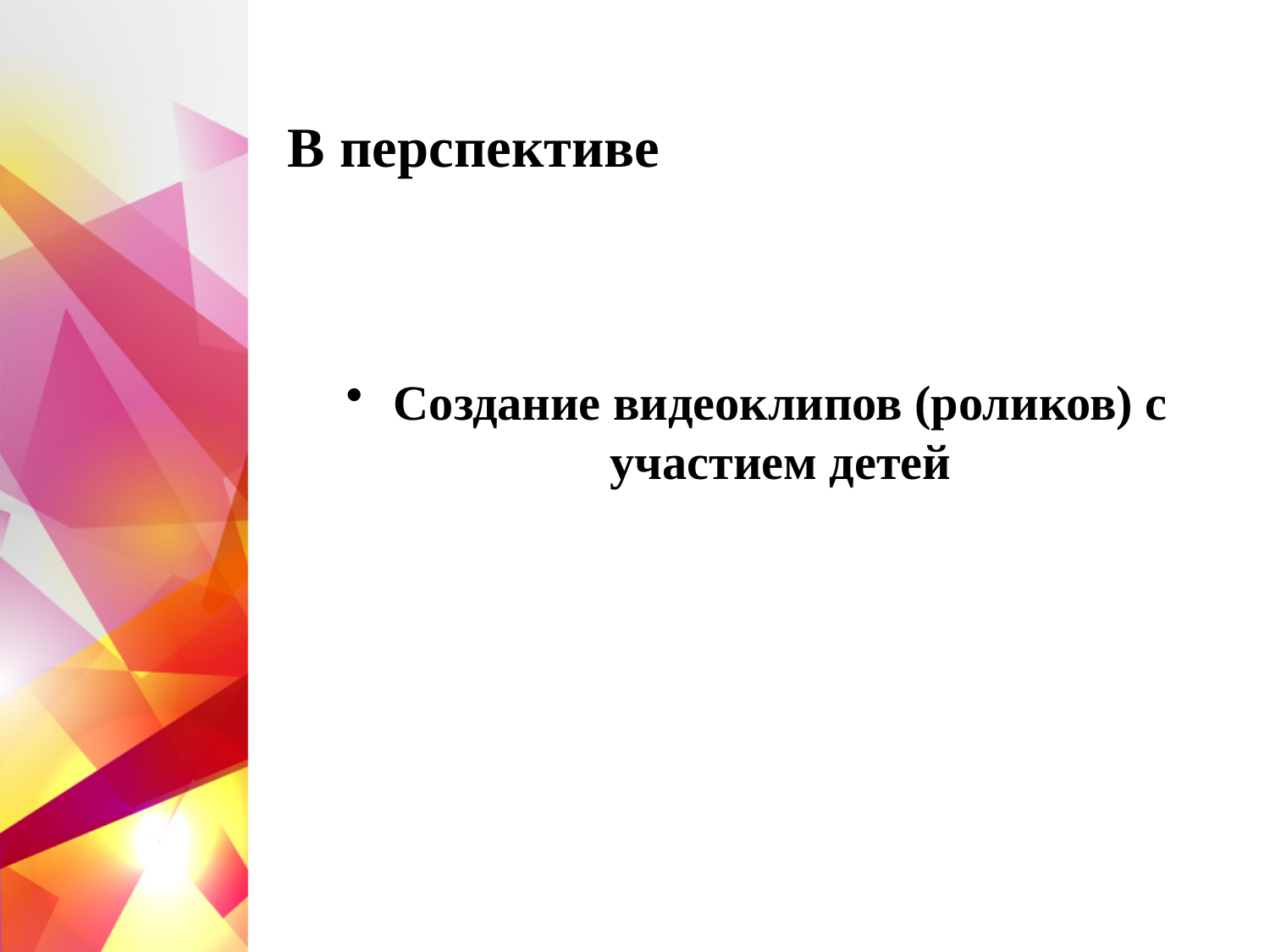

# В перспективе

Создание видеоклипов (роликов) с участием детей